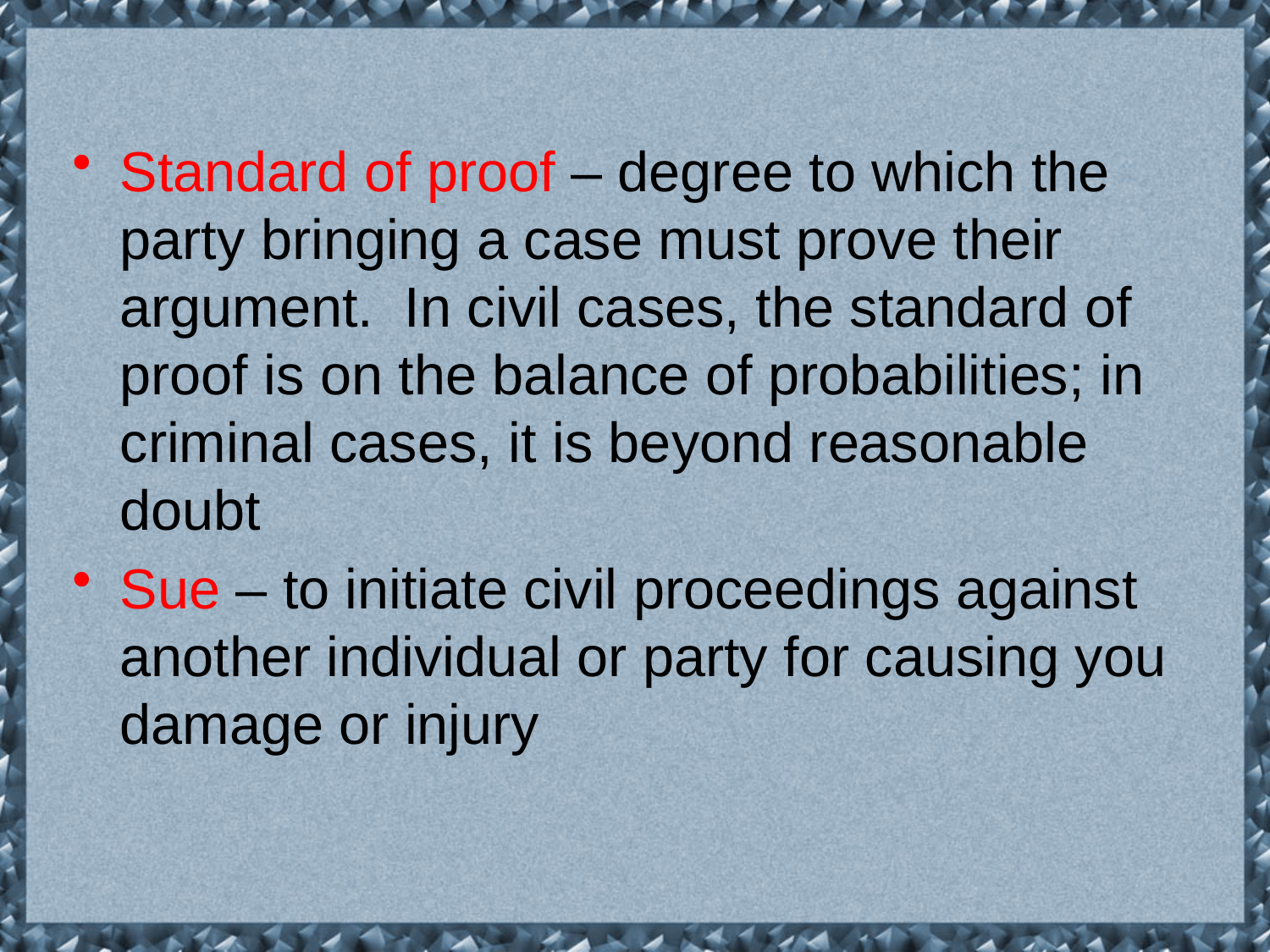

Standard of proof – degree to which the party bringing a case must prove their argument.  In civil cases, the standard of proof is on the balance of probabilities; in criminal cases, it is beyond reasonable doubt
Sue – to initiate civil proceedings against another individual or party for causing you damage or injury